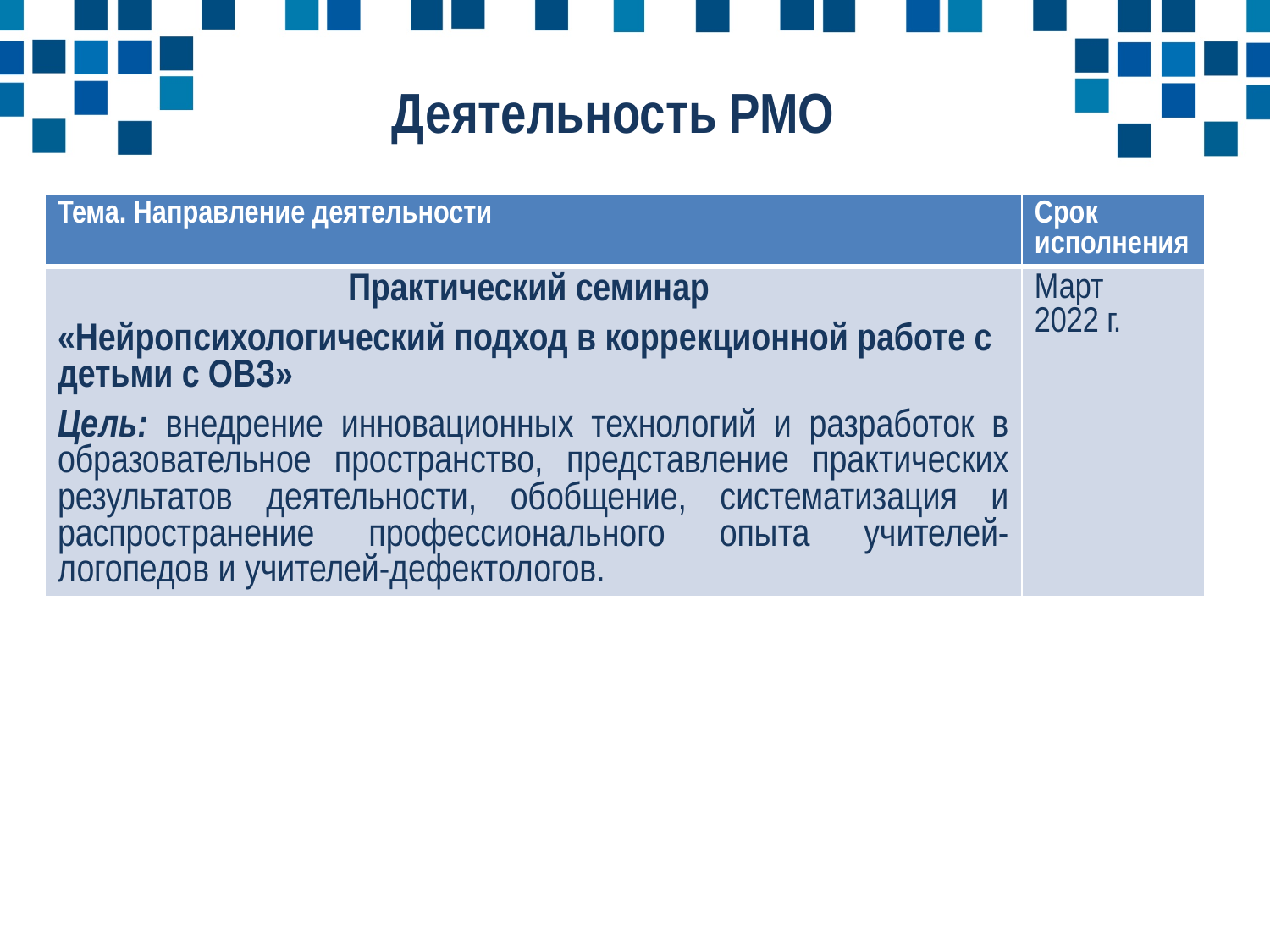

Деятельность РМО
| Тема. Направление деятельности | Срок исполнения |
| --- | --- |
| Практический семинар «Нейропсихологический подход в коррекционной работе с детьми с ОВЗ» Цель: внедрение инновационных технологий и разработок в образовательное пространство, представление практических результатов деятельности, обобщение, систематизация и распространение профессионального опыта учителей-логопедов и учителей-дефектологов. | Март 2022 г. |